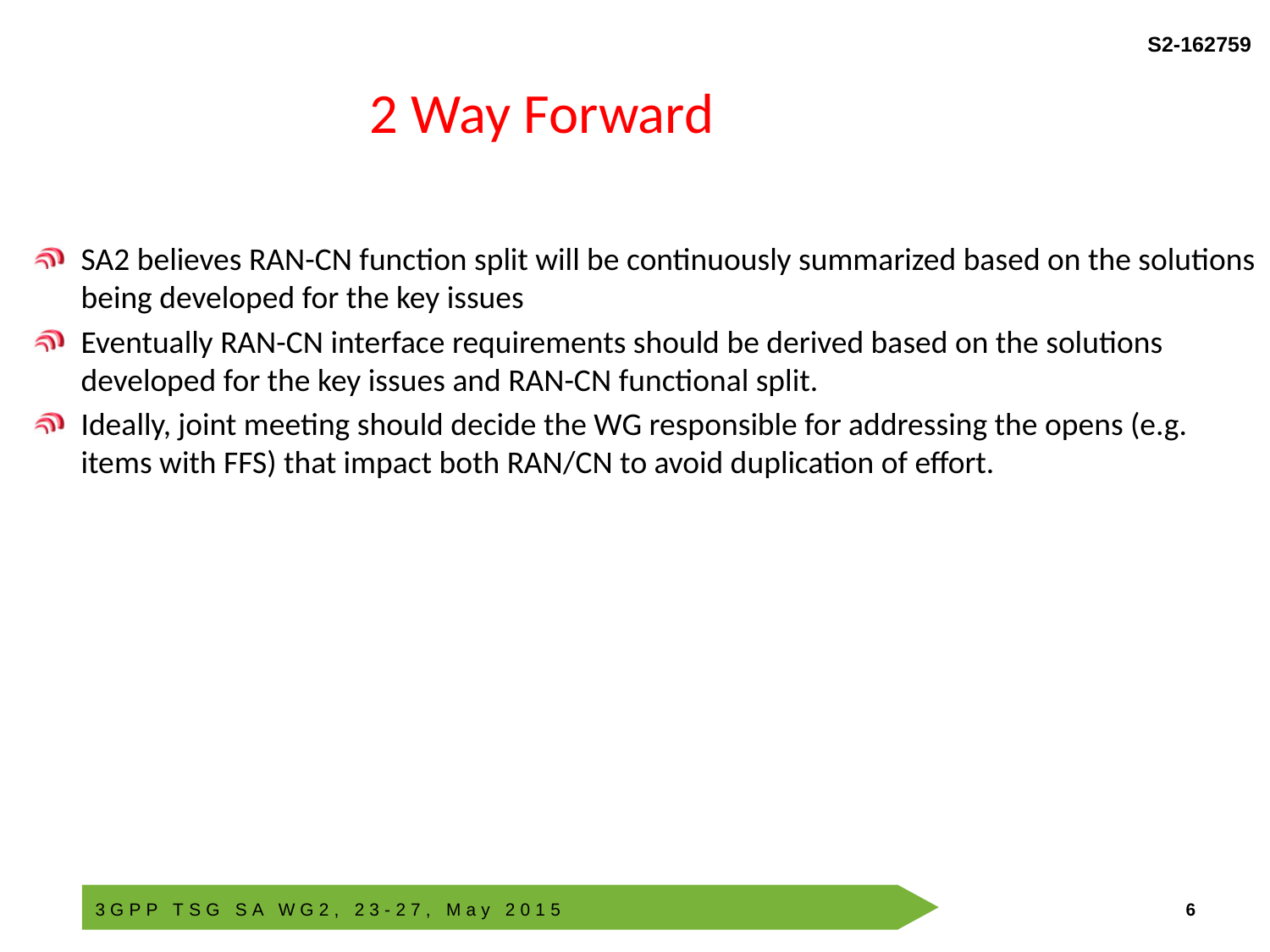

# 2 Way Forward
SA2 believes RAN-CN function split will be continuously summarized based on the solutions being developed for the key issues
Eventually RAN-CN interface requirements should be derived based on the solutions developed for the key issues and RAN-CN functional split.
Ideally, joint meeting should decide the WG responsible for addressing the opens (e.g. items with FFS) that impact both RAN/CN to avoid duplication of effort.